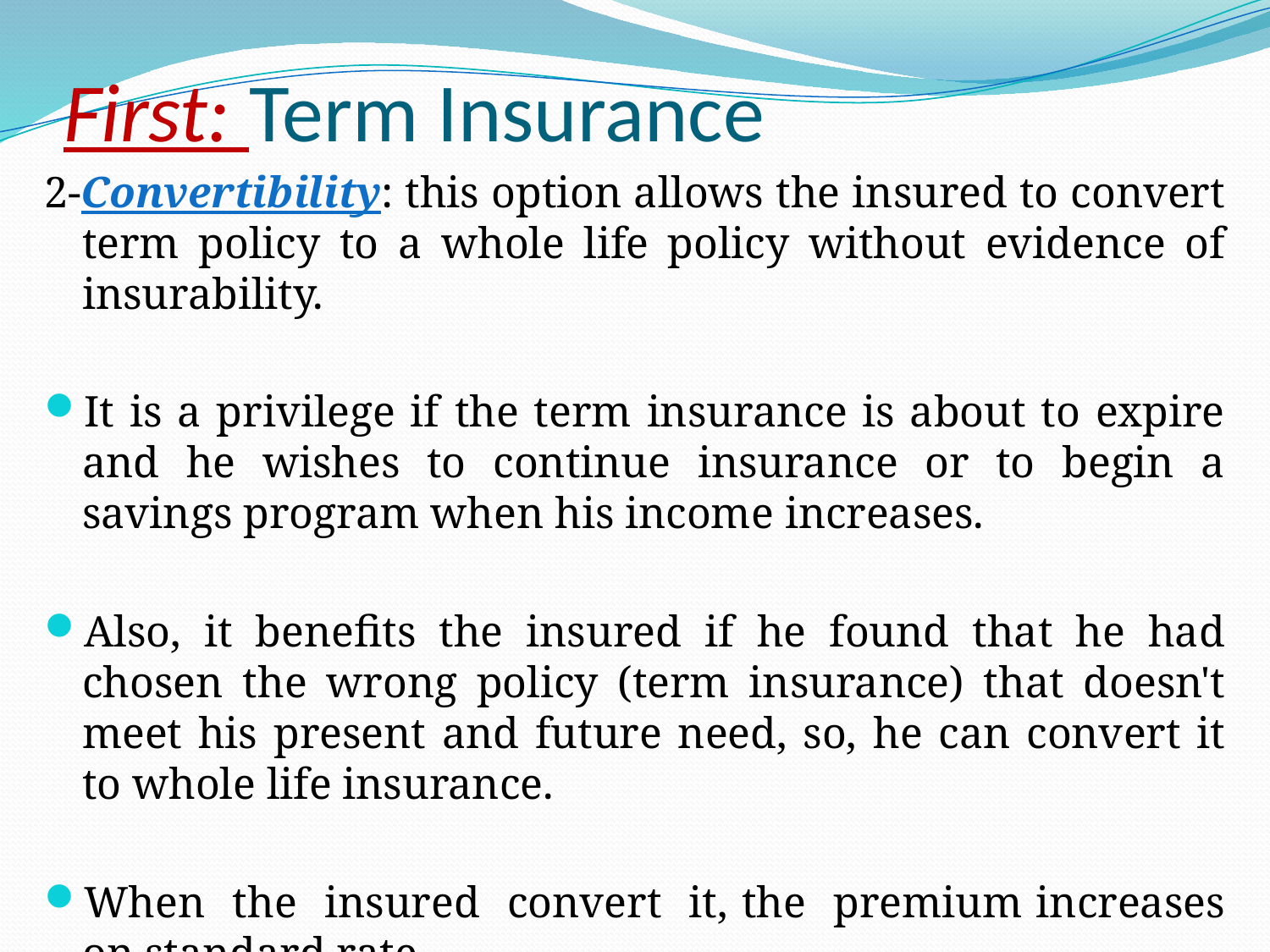

# First: Term Insurance
2-Convertibility: this option allows the insured to convert term policy to a whole life policy without evidence of insurability.

It is a privilege if the term insurance is about to expire and he wishes to continue insurance or to begin a savings program when his income increases.

Also, it benefits the insured if he found that he had chosen the wrong policy (term insurance) that doesn't meet his present and future need, so, he can convert it to whole life insurance.

When  the  insured  convert  it, the  premium increases on standard rate.